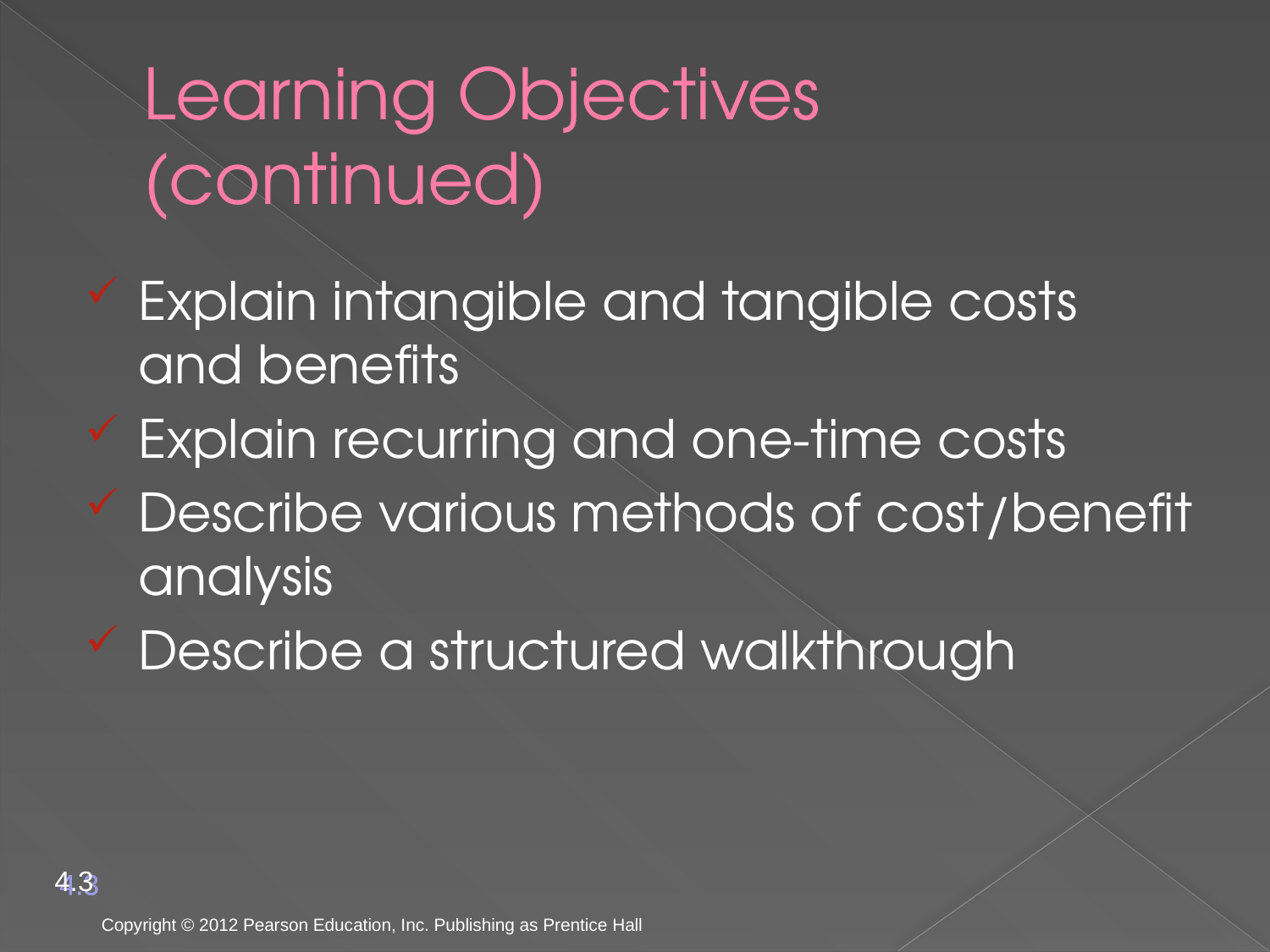

# Learning Objectives (continued)
Explain intangible and tangible costs and benefits
Explain recurring and one-time costs
Describe various methods of cost/benefit analysis
Describe a structured walkthrough

4.3
Copyright © 2012 Pearson Education, Inc. Publishing as Prentice Hall